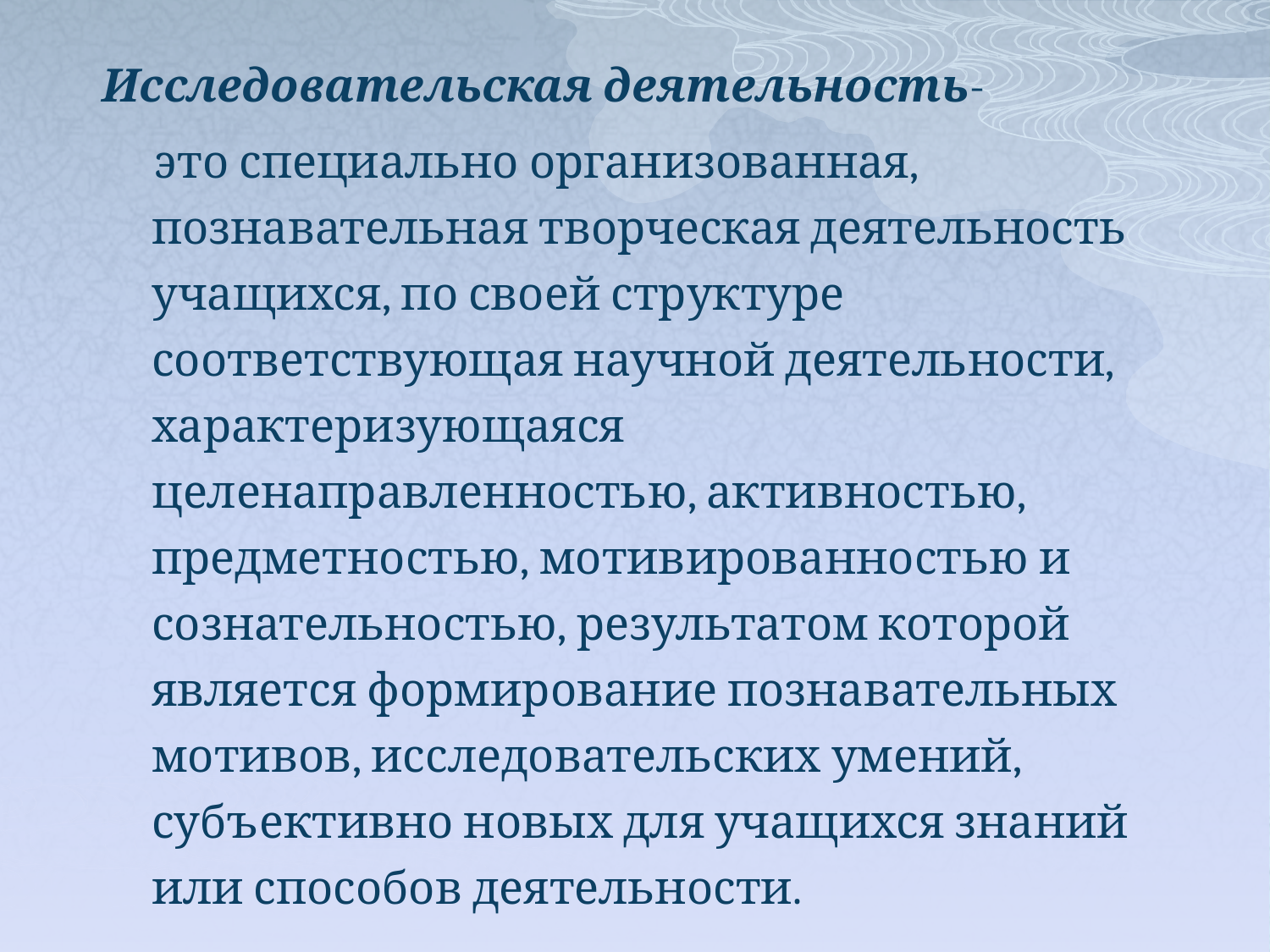

Исследовательская деятельность-
     это специально организованная, познавательная творческая деятельность учащихся, по своей структуре соответствующая научной деятельности, характеризующаяся целенаправленностью, активностью, предметностью, мотивированностью и сознательностью, результатом которой является формирование познавательных мотивов, исследовательских умений, субъективно новых для учащихся знаний или способов деятельности.